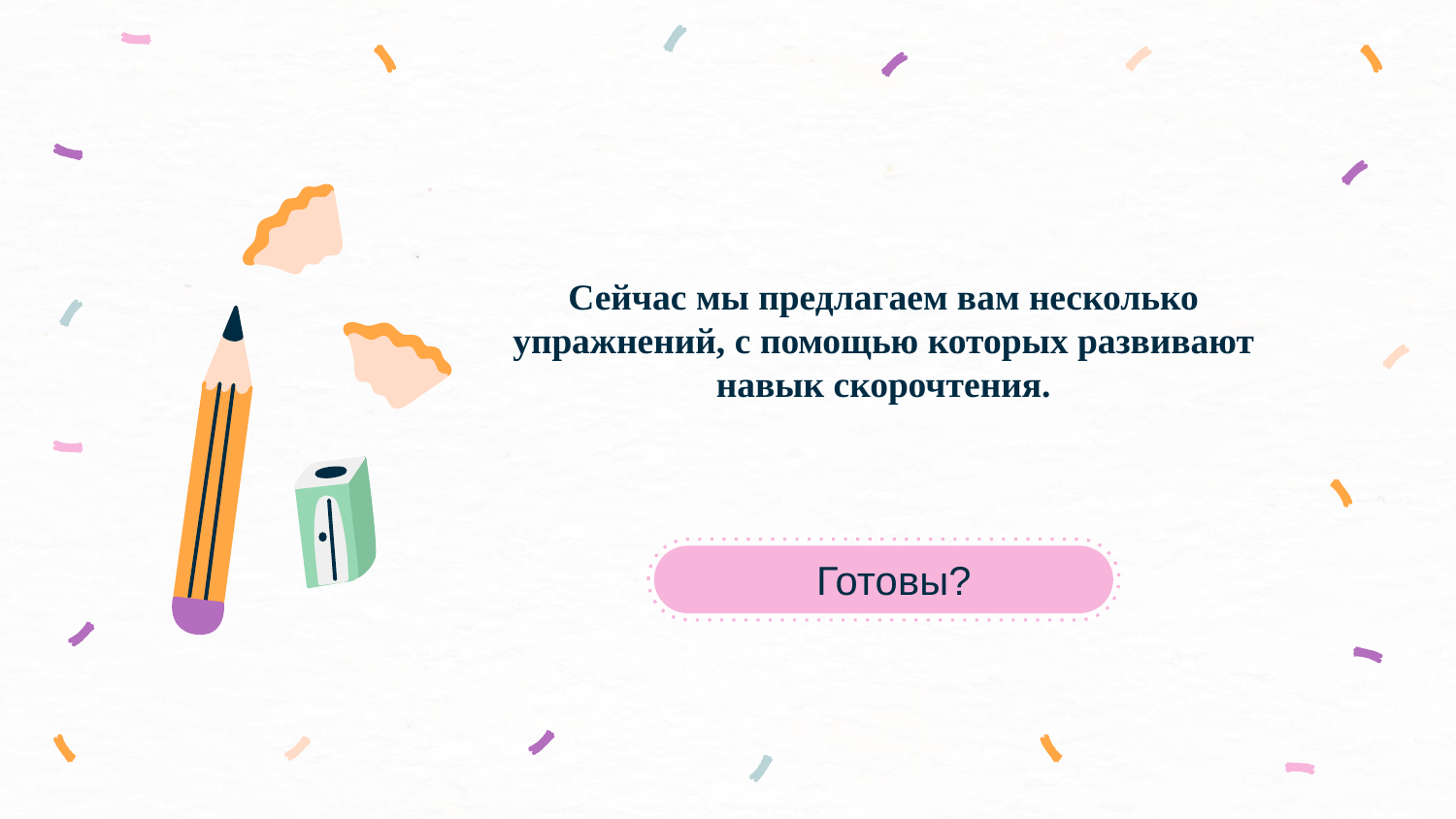

Сейчас мы предлагаем вам несколько упражнений, с помощью которых развивают навык скорочтения.

Готовы?